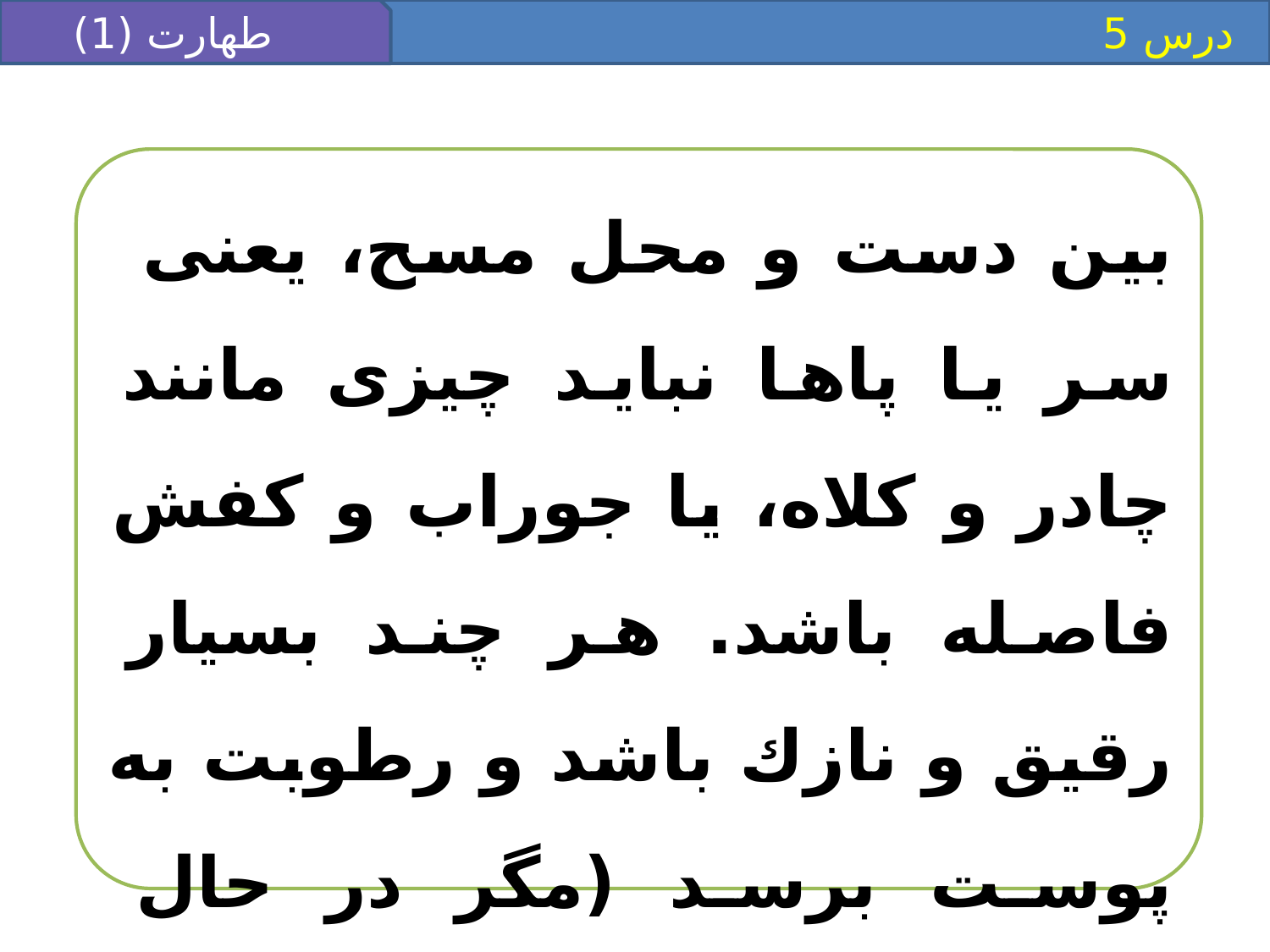

طهارت (1)
 درس 5

بين دست و محل مسح، يعنى  سر يا پاها نبايد چيزى مانند چادر و كلاه، يا جوراب و كفش فاصله باشد. هر چند بسيار رقيق و نازك باشد و رطوبت به پوست برسد (مگر در حال ناچارى).